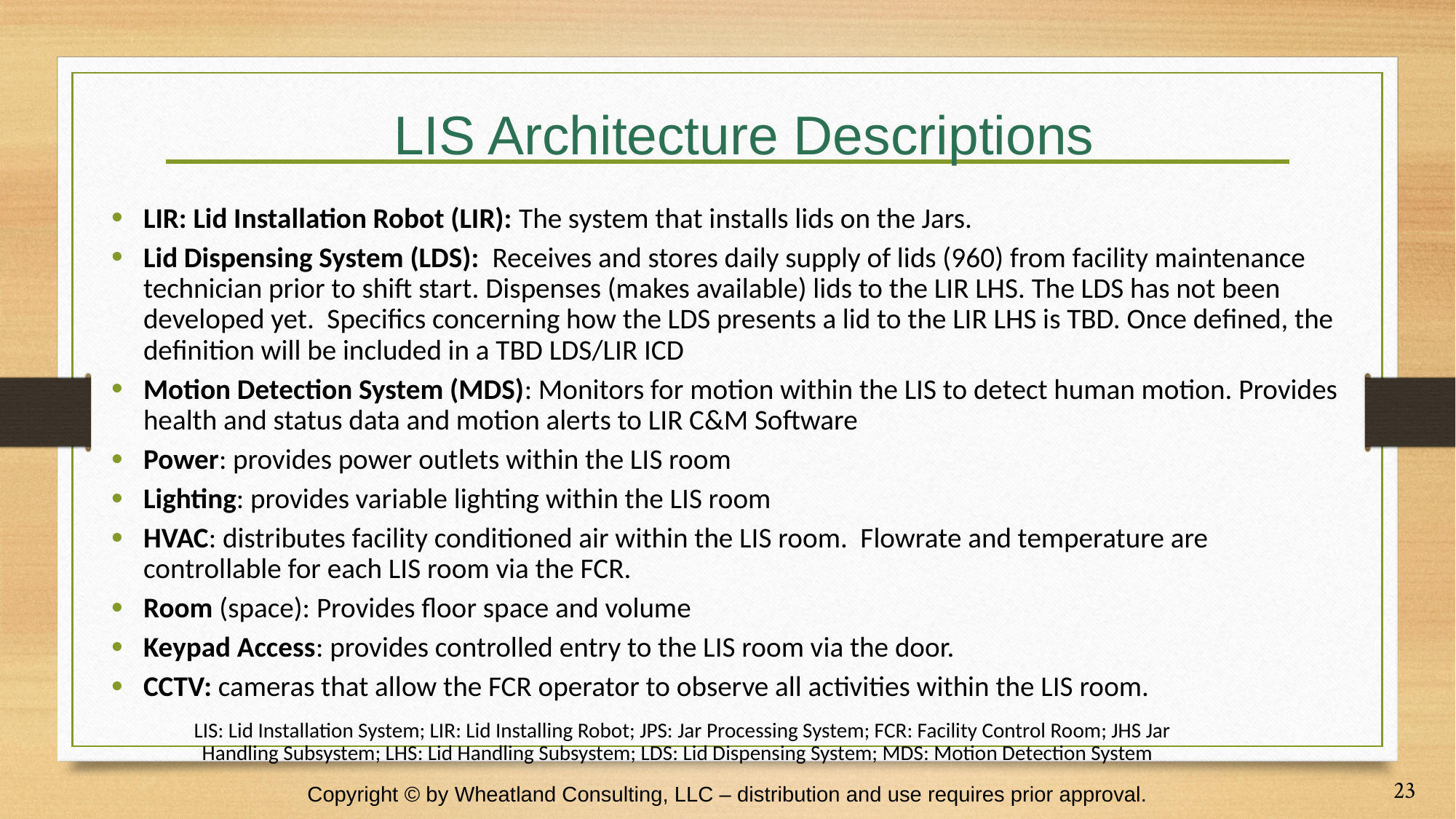

# LIS Architecture Descriptions
LIR: Lid Installation Robot (LIR): The system that installs lids on the Jars.
Lid Dispensing System (LDS):  Receives and stores daily supply of lids (960) from facility maintenance technician prior to shift start. Dispenses (makes available) lids to the LIR LHS. The LDS has not been developed yet.  Specifics concerning how the LDS presents a lid to the LIR LHS is TBD. Once defined, the definition will be included in a TBD LDS/LIR ICD
Motion Detection System (MDS): Monitors for motion within the LIS to detect human motion. Provides health and status data and motion alerts to LIR C&M Software
Power: provides power outlets within the LIS room
Lighting: provides variable lighting within the LIS room
HVAC: distributes facility conditioned air within the LIS room.  Flowrate and temperature are controllable for each LIS room via the FCR.
Room (space): Provides floor space and volume
Keypad Access: provides controlled entry to the LIS room via the door.
CCTV: cameras that allow the FCR operator to observe all activities within the LIS room.
LIS: Lid Installation System; LIR: Lid Installing Robot; JPS: Jar Processing System; FCR: Facility Control Room; JHS Jar Handling Subsystem; LHS: Lid Handling Subsystem; LDS: Lid Dispensing System; MDS: Motion Detection System
Copyright © by Wheatland Consulting, LLC – distribution and use requires prior approval.
23